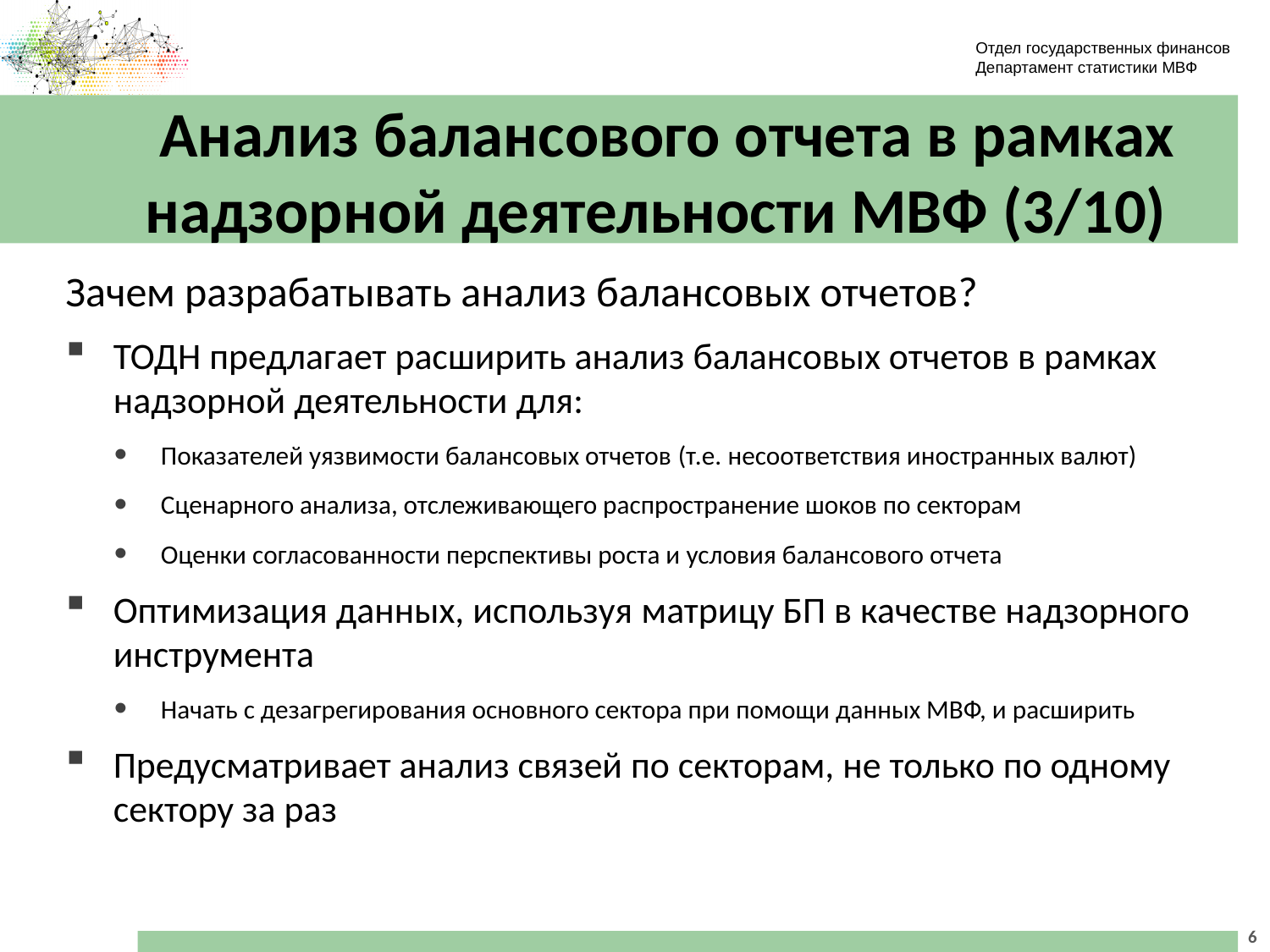

Отдел государственных финансов
Департамент статистики МВФ
# Анализ балансового отчета в рамках надзорной деятельности МВФ (3/10)
Зачем разрабатывать анализ балансовых отчетов?
ТОДН предлагает расширить анализ балансовых отчетов в рамках надзорной деятельности для:
Показателей уязвимости балансовых отчетов (т.е. несоответствия иностранных валют)
Сценарного анализа, отслеживающего распространение шоков по секторам
Оценки согласованности перспективы роста и условия балансового отчета
Оптимизация данных, используя матрицу БП в качестве надзорного инструмента
Начать с дезагрегирования основного сектора при помощи данных МВФ, и расширить
Предусматривает анализ связей по секторам, не только по одному сектору за раз

6